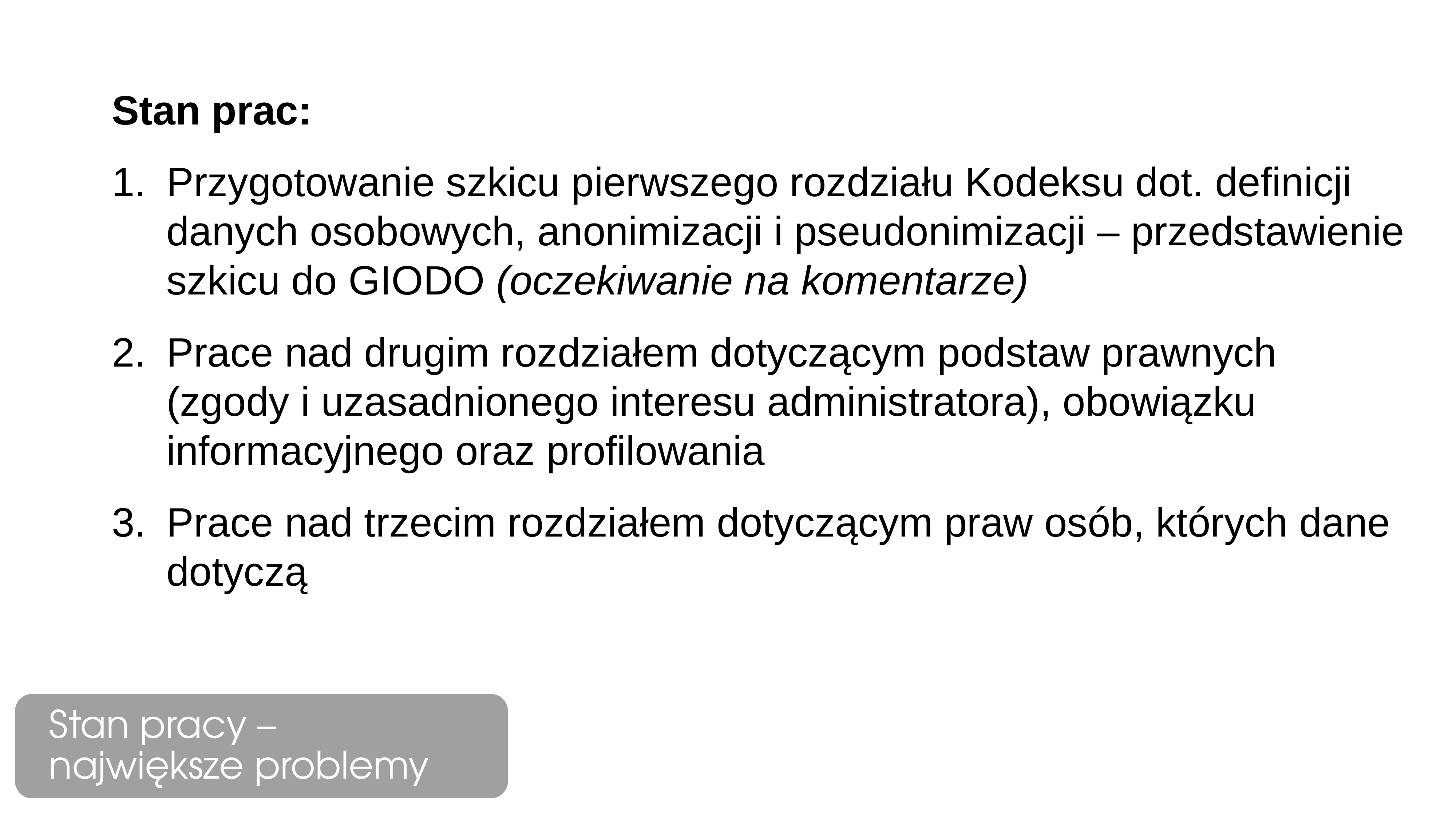

Stan prac:
Przygotowanie szkicu pierwszego rozdziału Kodeksu dot. definicji danych osobowych, anonimizacji i pseudonimizacji – przedstawienie szkicu do GIODO (oczekiwanie na komentarze)
Prace nad drugim rozdziałem dotyczącym podstaw prawnych (zgody i uzasadnionego interesu administratora), obowiązku informacyjnego oraz profilowania
Prace nad trzecim rozdziałem dotyczącym praw osób, których dane dotyczą

Stan pracy – największe problemy